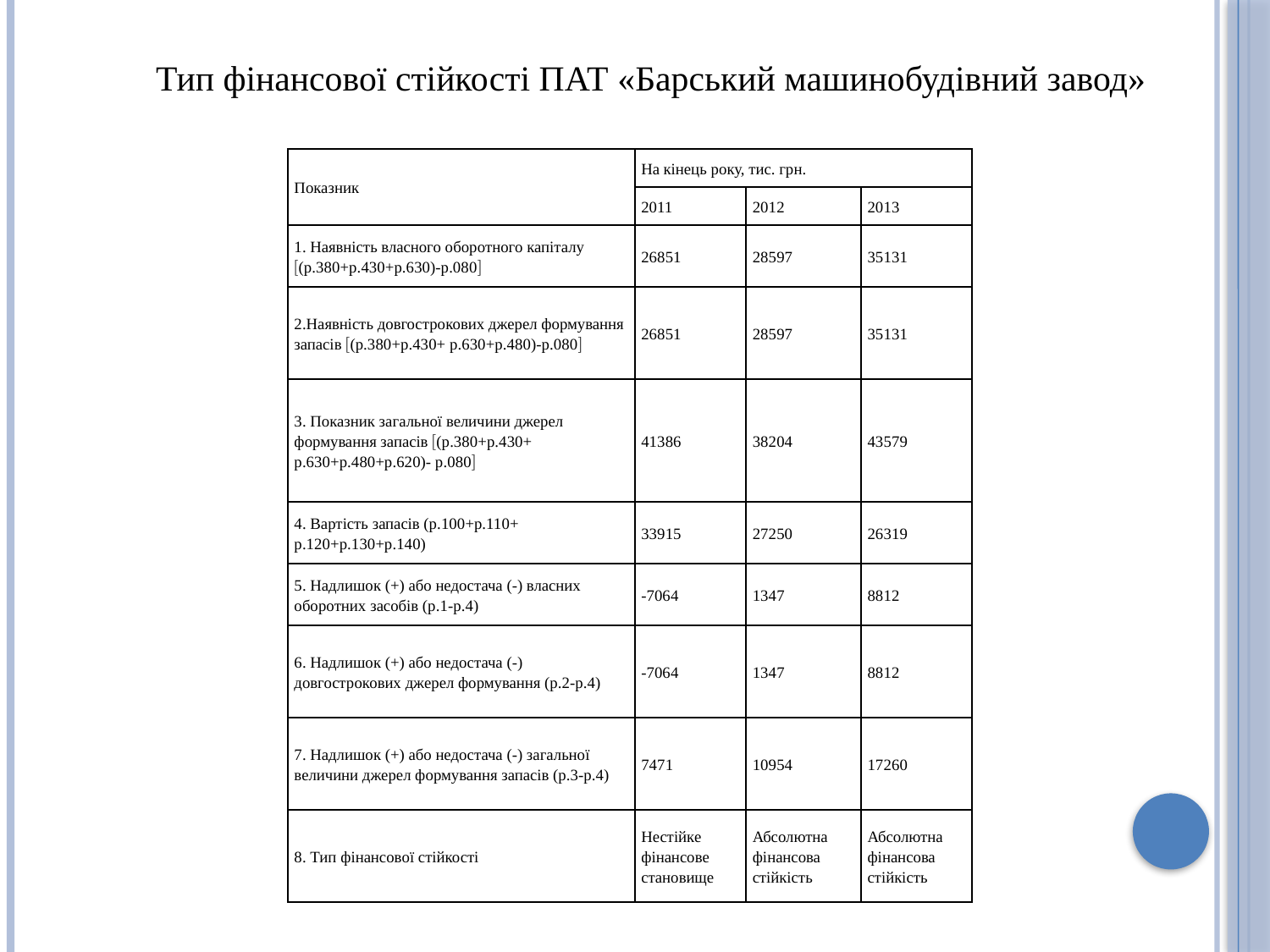

Тип фінансової стійкості ПАТ «Барський машинобудiвний завод»
| Показник | На кінець року, тис. грн. |  |  |
| --- | --- | --- | --- |
|  | 2011 | 2012 | 2013 |
| 1. Наявність власного оборотного капіталу [(р.380+р.430+р.630)-р.080] | 26851 | 28597 | 35131 |
| 2.Наявність довгострокових джерел формування запасів [(р.380+р.430+ р.630+р.480)-р.080] | 26851 | 28597 | 35131 |
| 3. Показник загальної величини джерел формування запасів [(р.380+р.430+ р.630+р.480+р.620)- р.080] | 41386 | 38204 | 43579 |
| 4. Вартість запасів (р.100+р.110+ р.120+р.130+р.140) | 33915 | 27250 | 26319 |
| 5. Надлишок (+) або недостача (-) власних оборотних засобів (р.1-р.4) | -7064 | 1347 | 8812 |
| 6. Надлишок (+) або недостача (-) довгострокових джерел формування (р.2-р.4) | -7064 | 1347 | 8812 |
| 7. Надлишок (+) або недостача (-) загальної величини джерел формування запасів (р.3-р.4) | 7471 | 10954 | 17260 |
| 8. Тип фінансової стійкості | Нестійке фінансове становище | Абсолютна фінансова стійкість | Абсолютна фінансова стійкість |